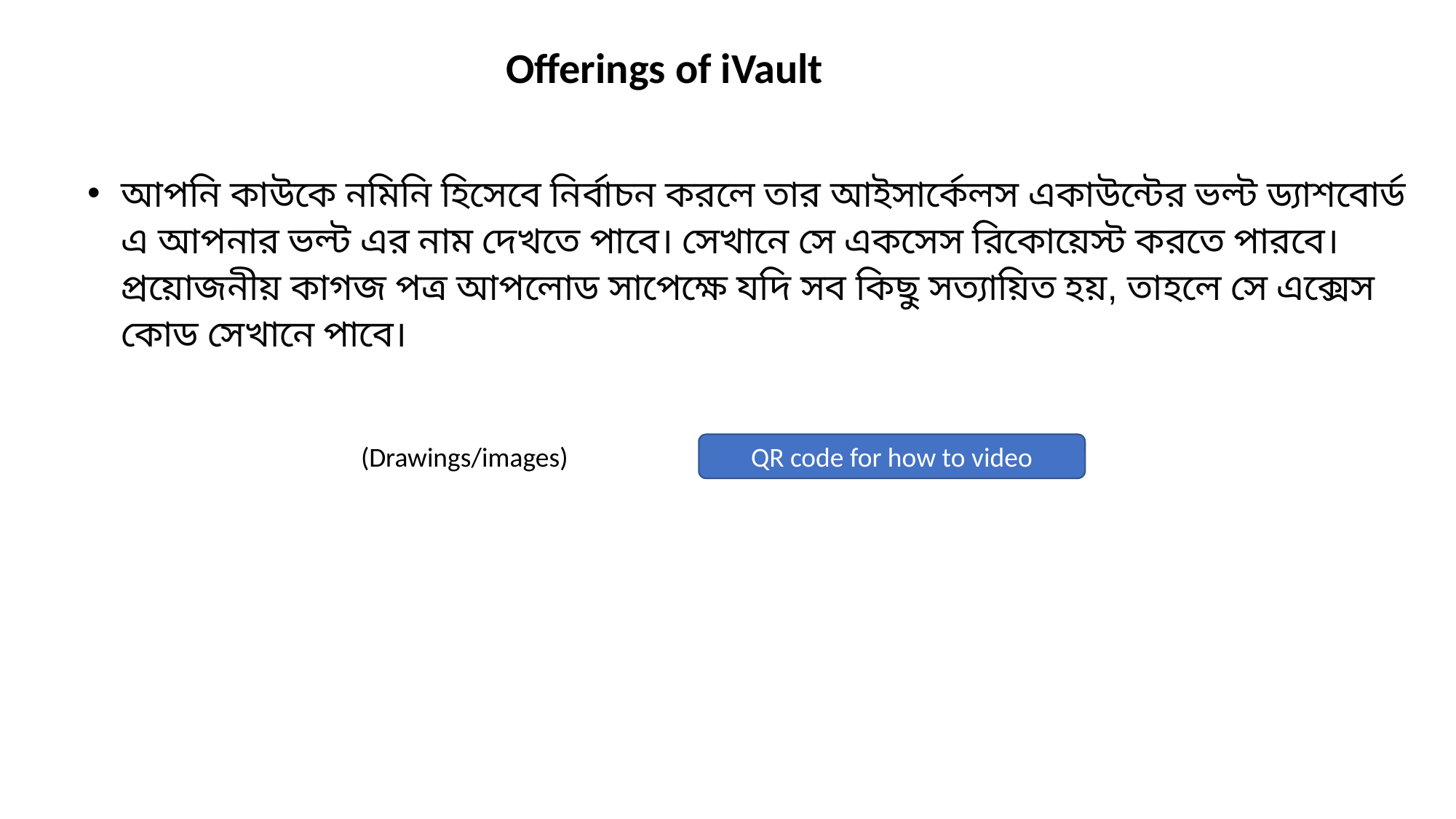

Offerings of iVault
আপনি কাউকে নমিনি হিসেবে নির্বাচন করলে তার আইসার্কেলস একাউন্টের ভল্ট ড্যাশবোর্ড এ আপনার ভল্ট এর নাম দেখতে পাবে। সেখানে সে একসেস রিকোয়েস্ট করতে পারবে। প্রয়োজনীয় কাগজ পত্র আপলোড সাপেক্ষে যদি সব কিছু সত্যায়িত হয়, তাহলে সে এক্সেস কোড সেখানে পাবে।
(Drawings/images)
QR code for how to video